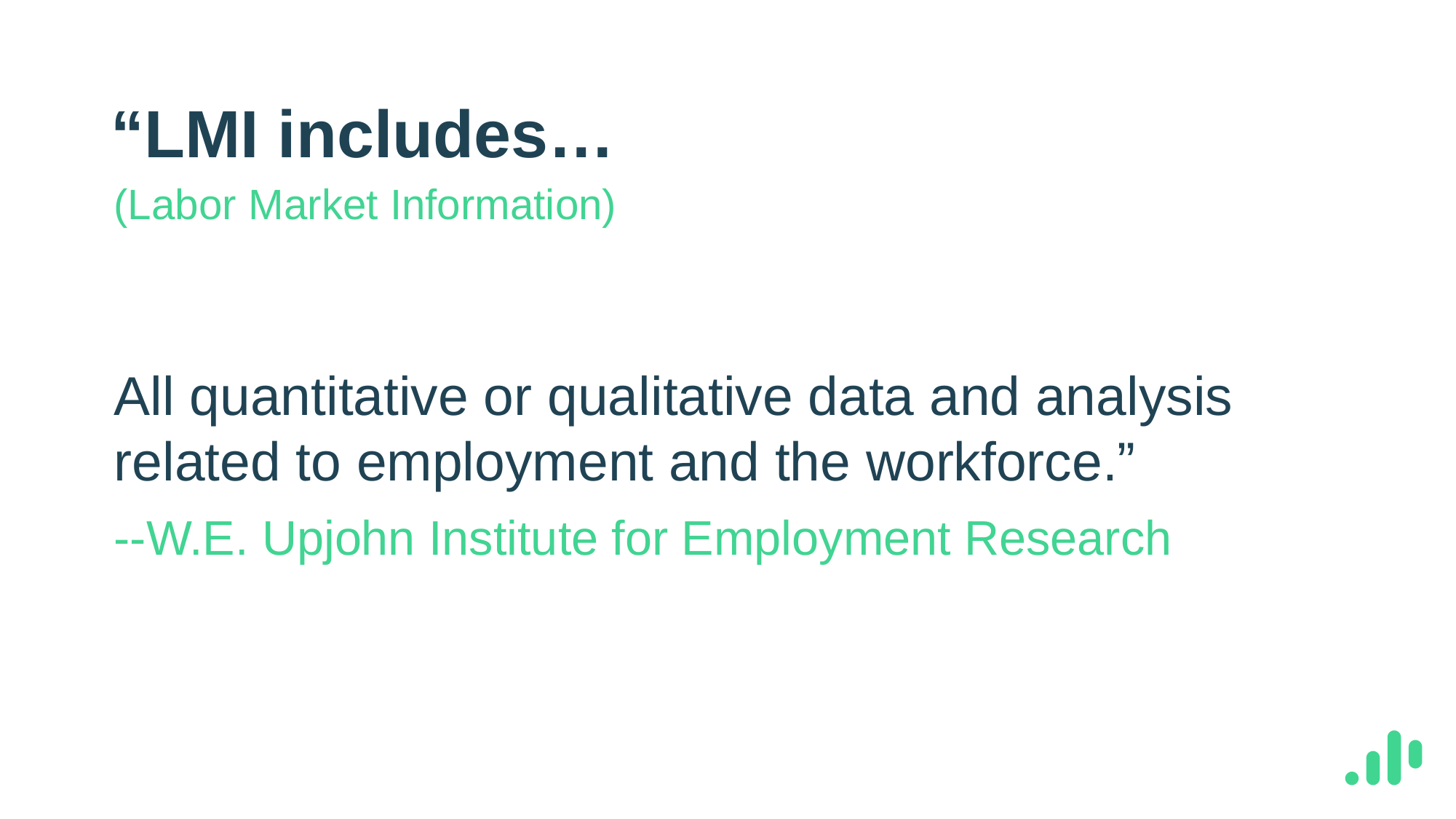

# “LMI includes…
(Labor Market Information)
All quantitative or qualitative data and analysis related to employment and the workforce.”
--W.E. Upjohn Institute for Employment Research